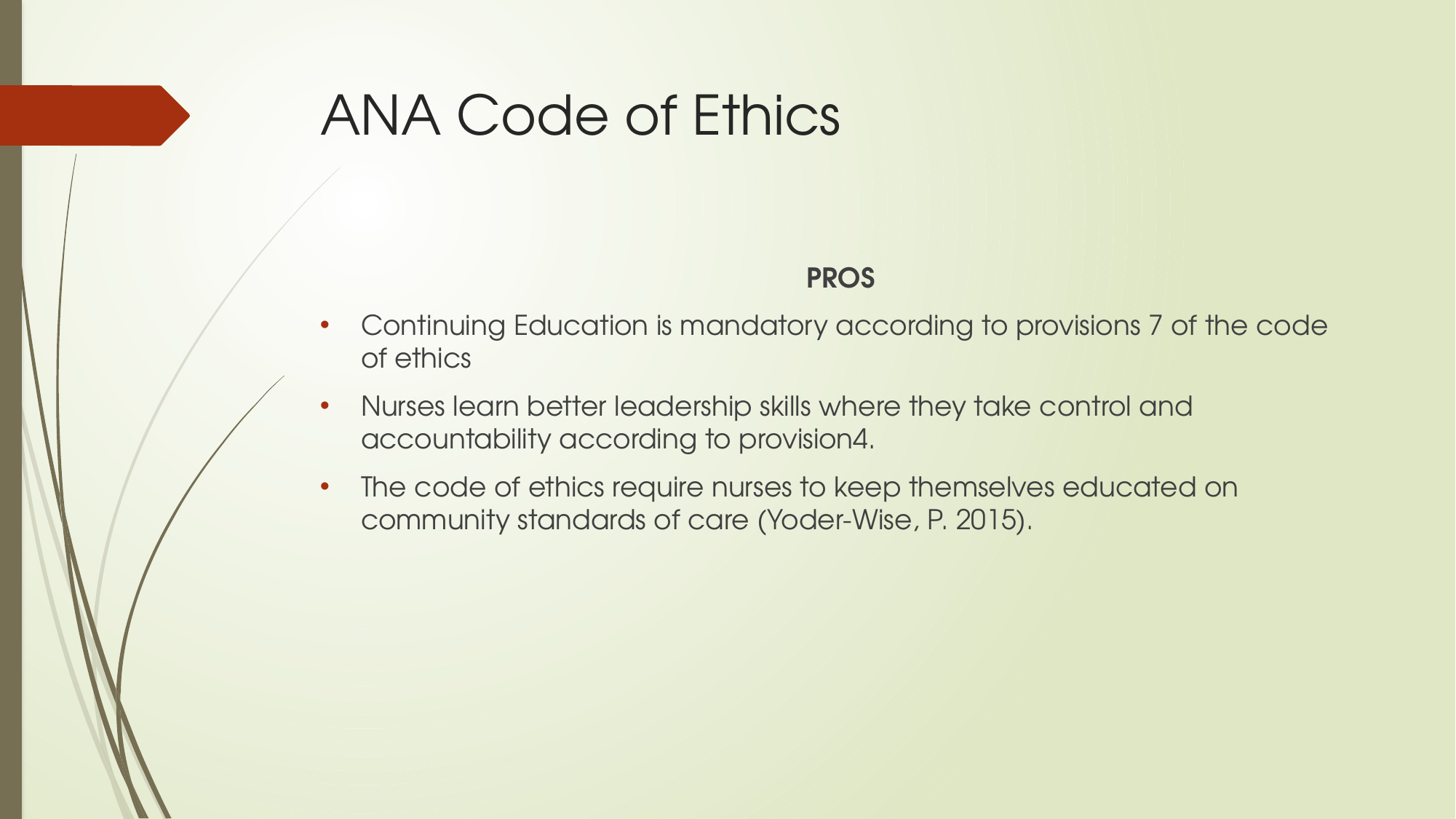

# ANA Code of Ethics
PROS
Continuing Education is mandatory according to provisions 7 of the code of ethics
Nurses learn better leadership skills where they take control and accountability according to provision4.
The code of ethics require nurses to keep themselves educated on community standards of care (Yoder-Wise, P. 2015).